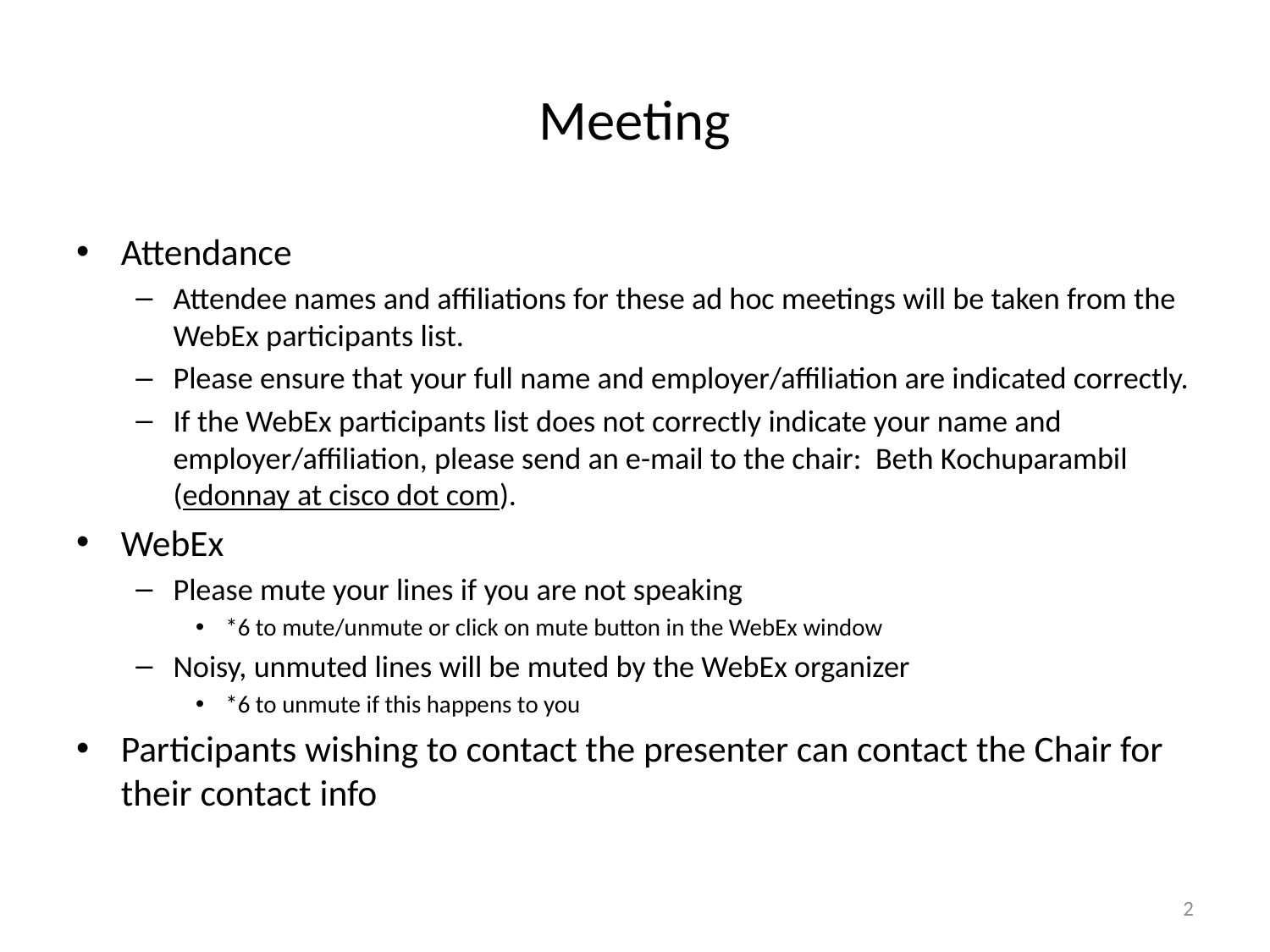

# Meeting
Attendance
Attendee names and affiliations for these ad hoc meetings will be taken from the WebEx participants list.
Please ensure that your full name and employer/affiliation are indicated correctly.
If the WebEx participants list does not correctly indicate your name and employer/affiliation, please send an e-mail to the chair:  Beth Kochuparambil (edonnay at cisco dot com).
WebEx
Please mute your lines if you are not speaking
*6 to mute/unmute or click on mute button in the WebEx window
Noisy, unmuted lines will be muted by the WebEx organizer
*6 to unmute if this happens to you
Participants wishing to contact the presenter can contact the Chair for their contact info
2